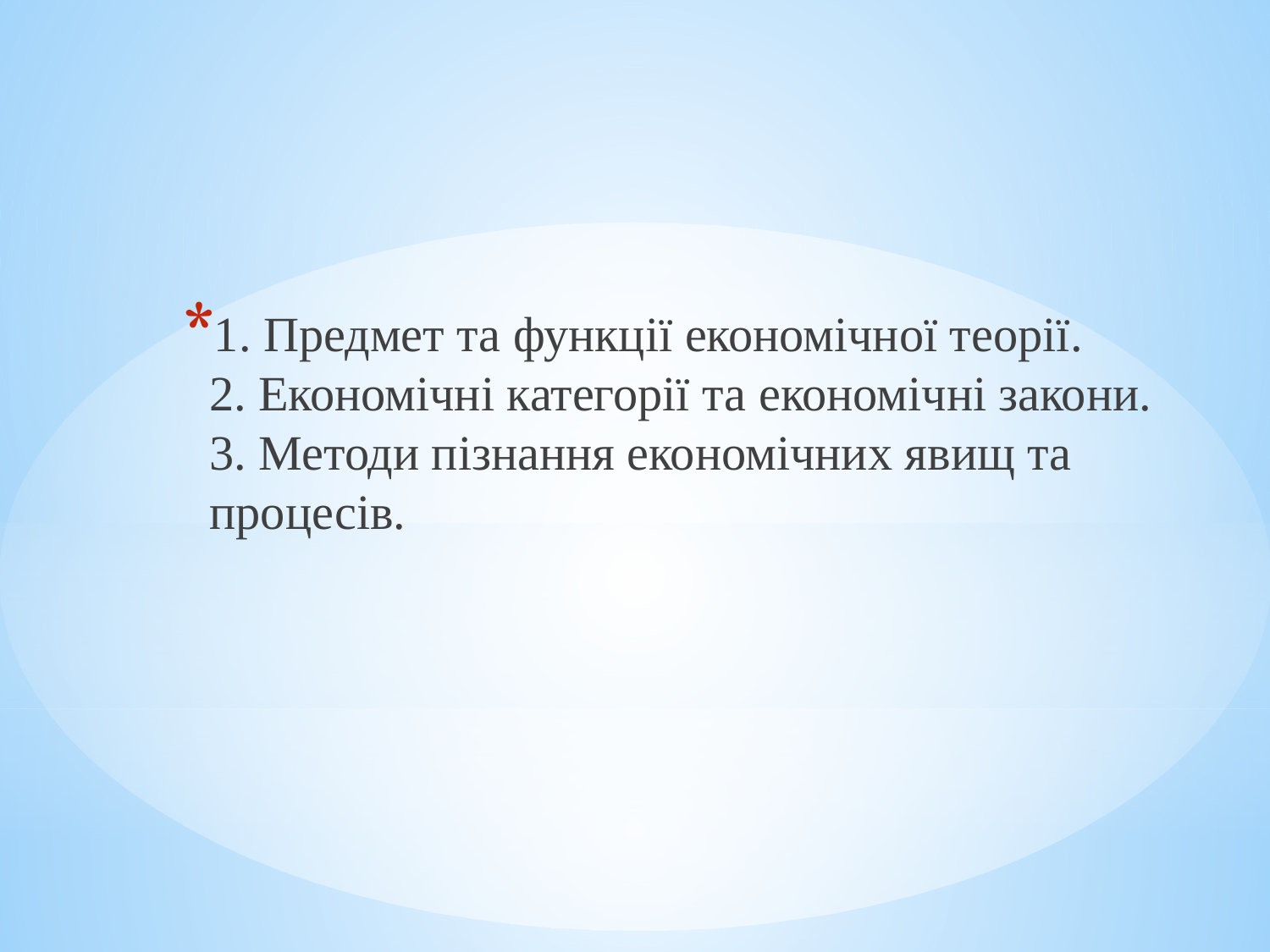

1. Предмет та функції економічної теорії.
2. Економічні категорії та економічні закони.
3. Методи пізнання економічних явищ та процесів.